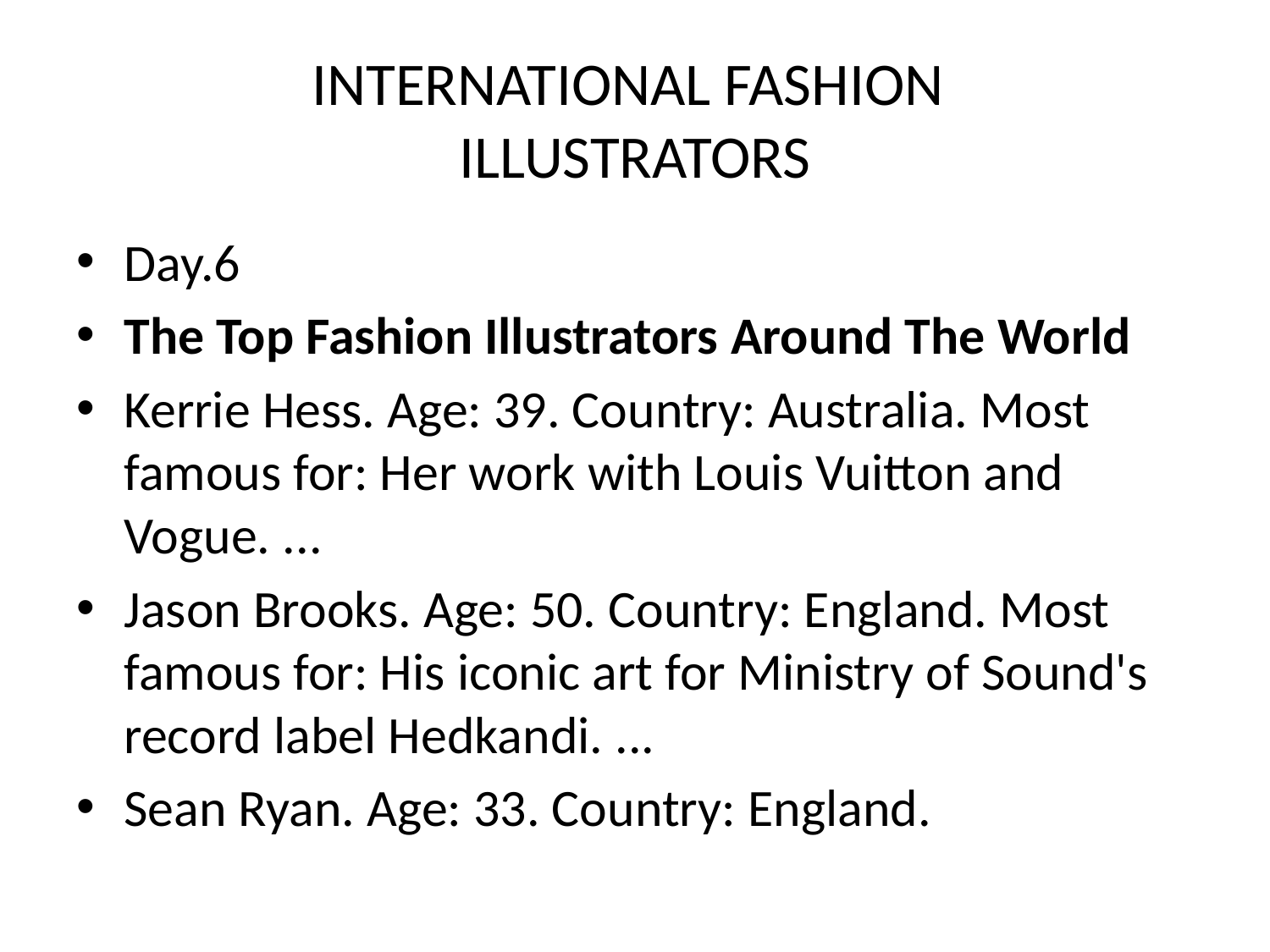

# INTERNATIONAL FASHION ILLUSTRATORS
Day.6
The Top Fashion Illustrators Around The World
Kerrie Hess. Age: 39. Country: Australia. Most famous for: Her work with Louis Vuitton and Vogue. ...
Jason Brooks. Age: 50. Country: England. Most famous for: His iconic art for Ministry of Sound's record label Hedkandi. ...
Sean Ryan. Age: 33. Country: England.